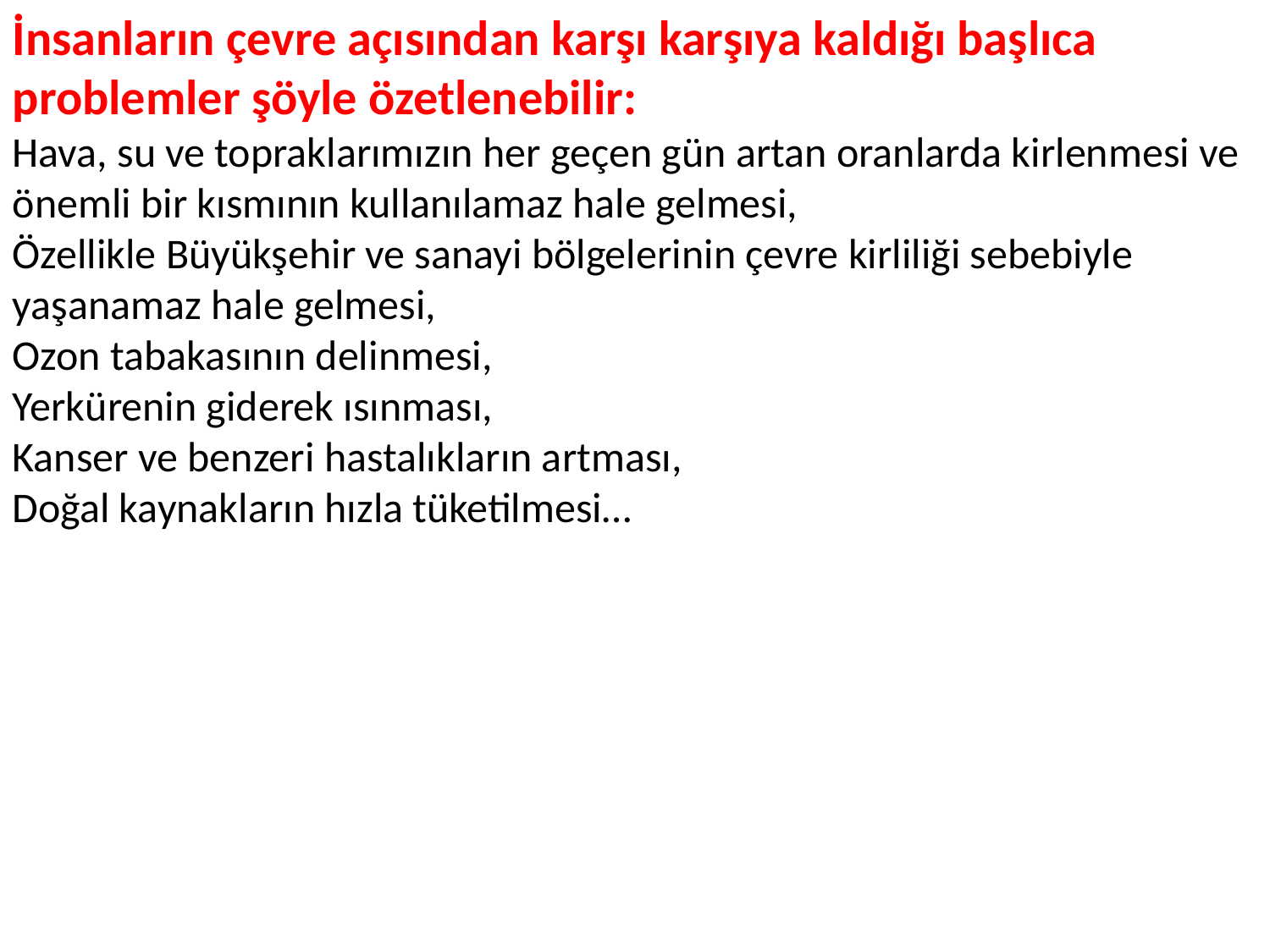

İnsanların çevre açısından karşı karşıya kaldığı başlıca problemler şöyle özetlenebilir:
Hava, su ve topraklarımızın her geçen gün artan oranlarda kirlenmesi ve önemli bir kısmının kullanılamaz hale gelmesi,
Özellikle Büyükşehir ve sanayi bölgelerinin çevre kirliliği sebebiyle yaşanamaz hale gelmesi,
Ozon tabakasının delinmesi,
Yerkürenin giderek ısınması,
Kanser ve benzeri hastalıkların artması,
Doğal kaynakların hızla tüketilmesi…